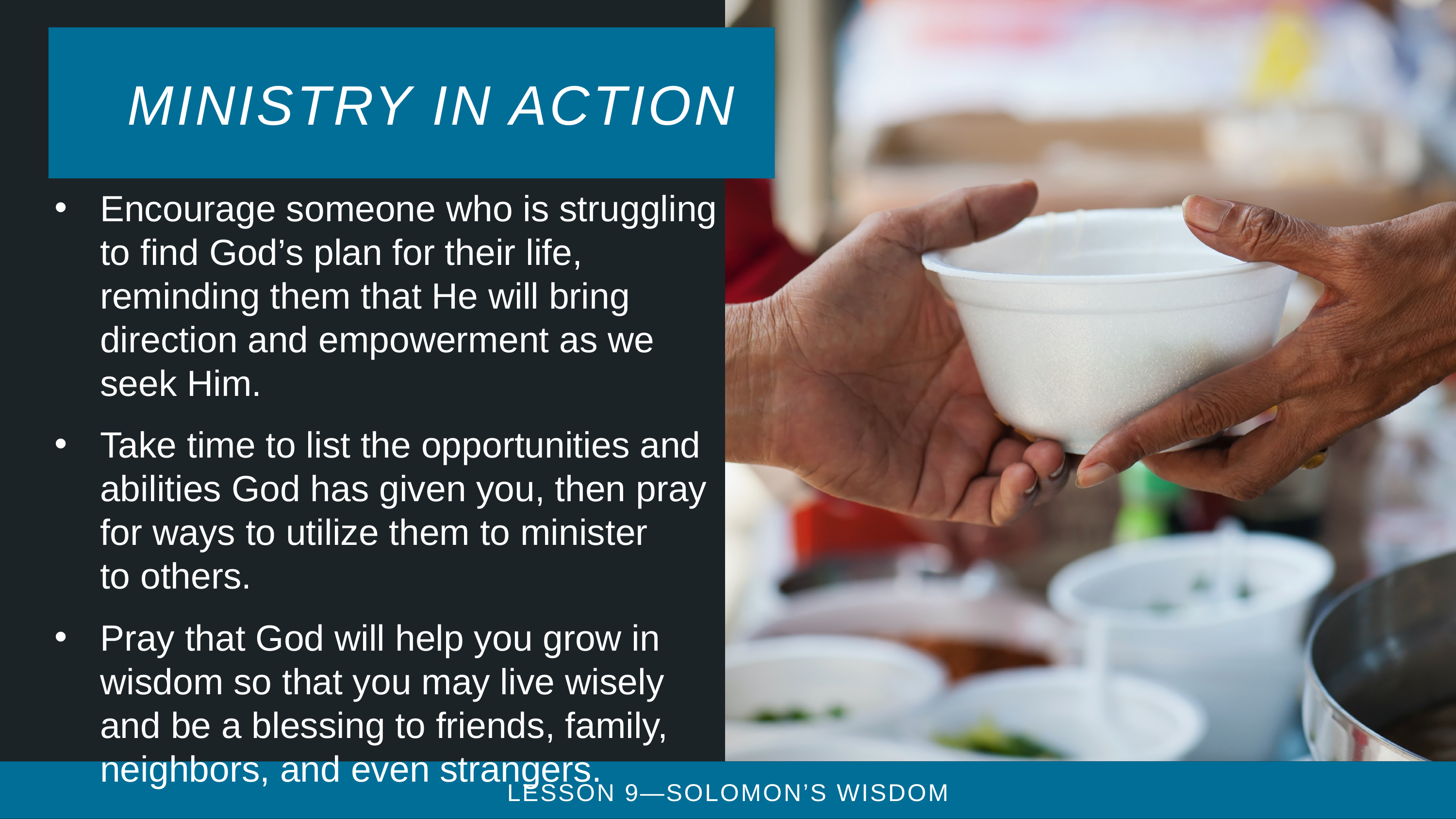

Encourage someone who is struggling to find God’s plan for their life, reminding them that He will bring direction and empowerment as we seek Him.
Take time to list the opportunities and abilities God has given you, then pray
for ways to utilize them to minister
to others.
Pray that God will help you grow in wisdom so that you may live wisely and be a blessing to friends, family, neighbors, and even strangers.